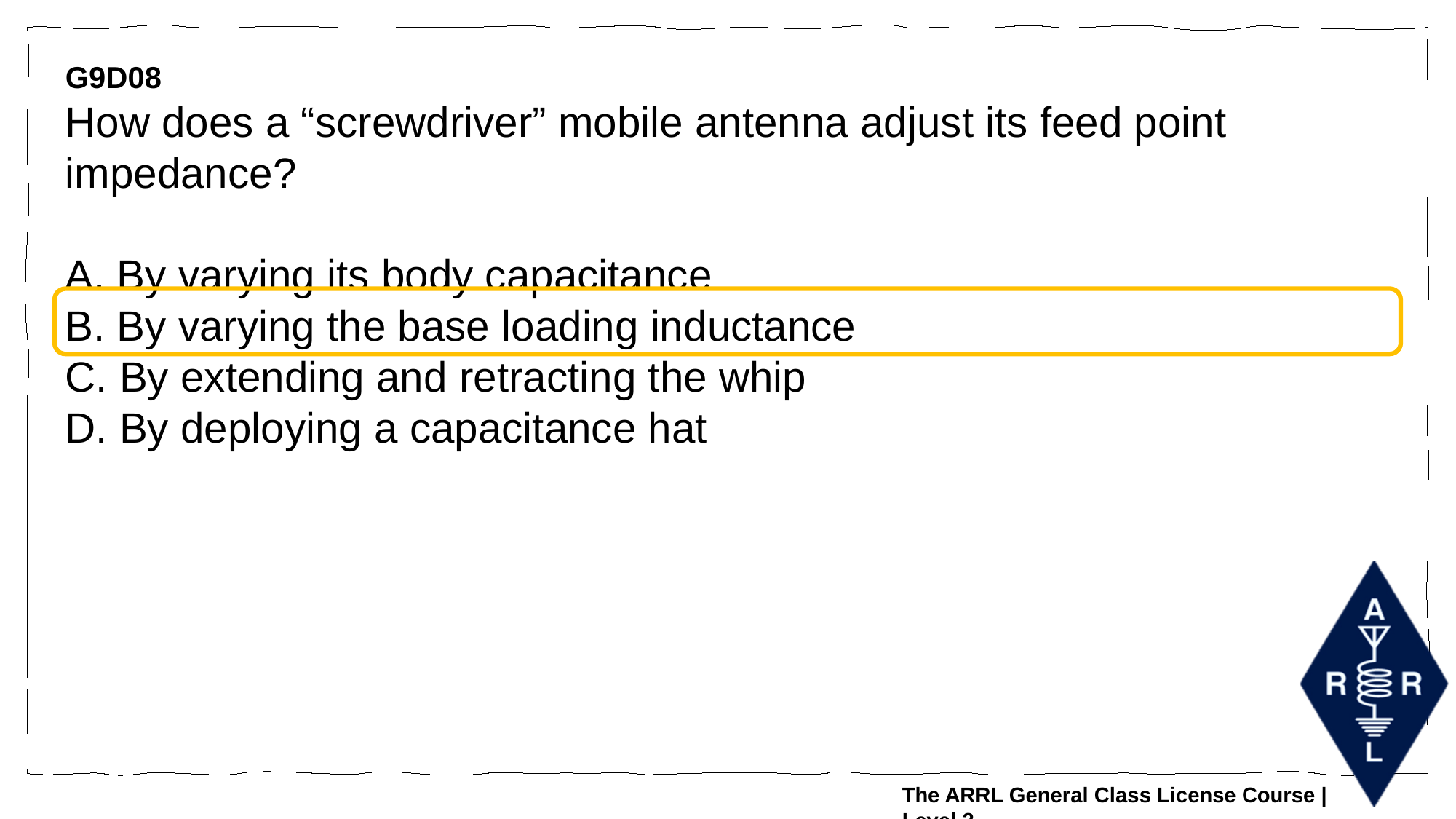

G9D08
How does a “screwdriver” mobile antenna adjust its feed point impedance?

A. By varying its body capacitance
B. By varying the base loading inductance
C. By extending and retracting the whip
D. By deploying a capacitance hat